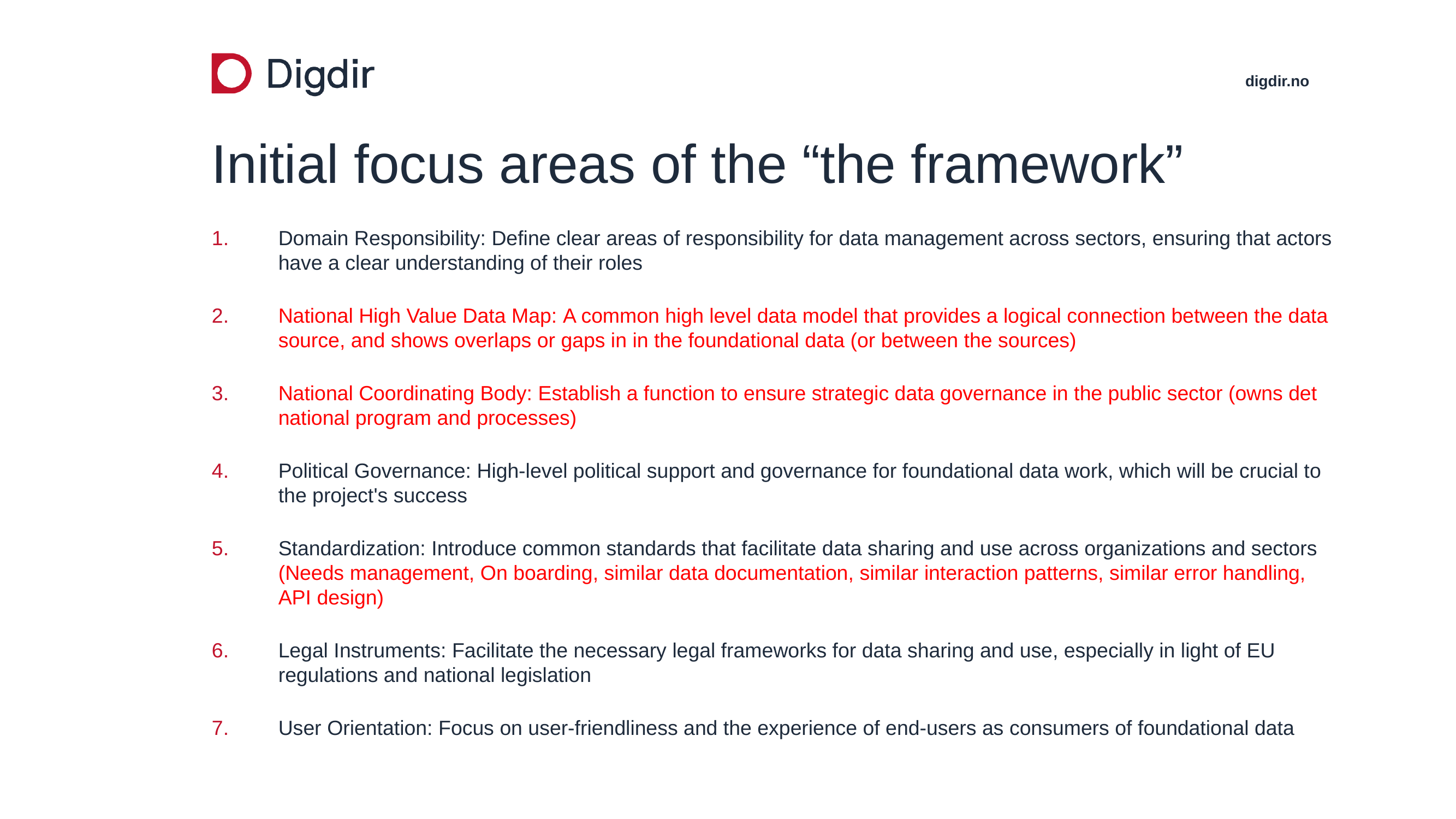

# Initial focus areas of the “the framework”
Domain Responsibility: Define clear areas of responsibility for data management across sectors, ensuring that actors have a clear understanding of their roles
National High Value Data Map: A common high level data model that provides a logical connection between the data source, and shows overlaps or gaps in in the foundational data (or between the sources)
National Coordinating Body: Establish a function to ensure strategic data governance in the public sector (owns det national program and processes)
Political Governance: High-level political support and governance for foundational data work, which will be crucial to the project's success
Standardization: Introduce common standards that facilitate data sharing and use across organizations and sectors (Needs management, On boarding, similar data documentation, similar interaction patterns, similar error handling, API design)
Legal Instruments: Facilitate the necessary legal frameworks for data sharing and use, especially in light of EU regulations and national legislation
User Orientation: Focus on user-friendliness and the experience of end-users as consumers of foundational data